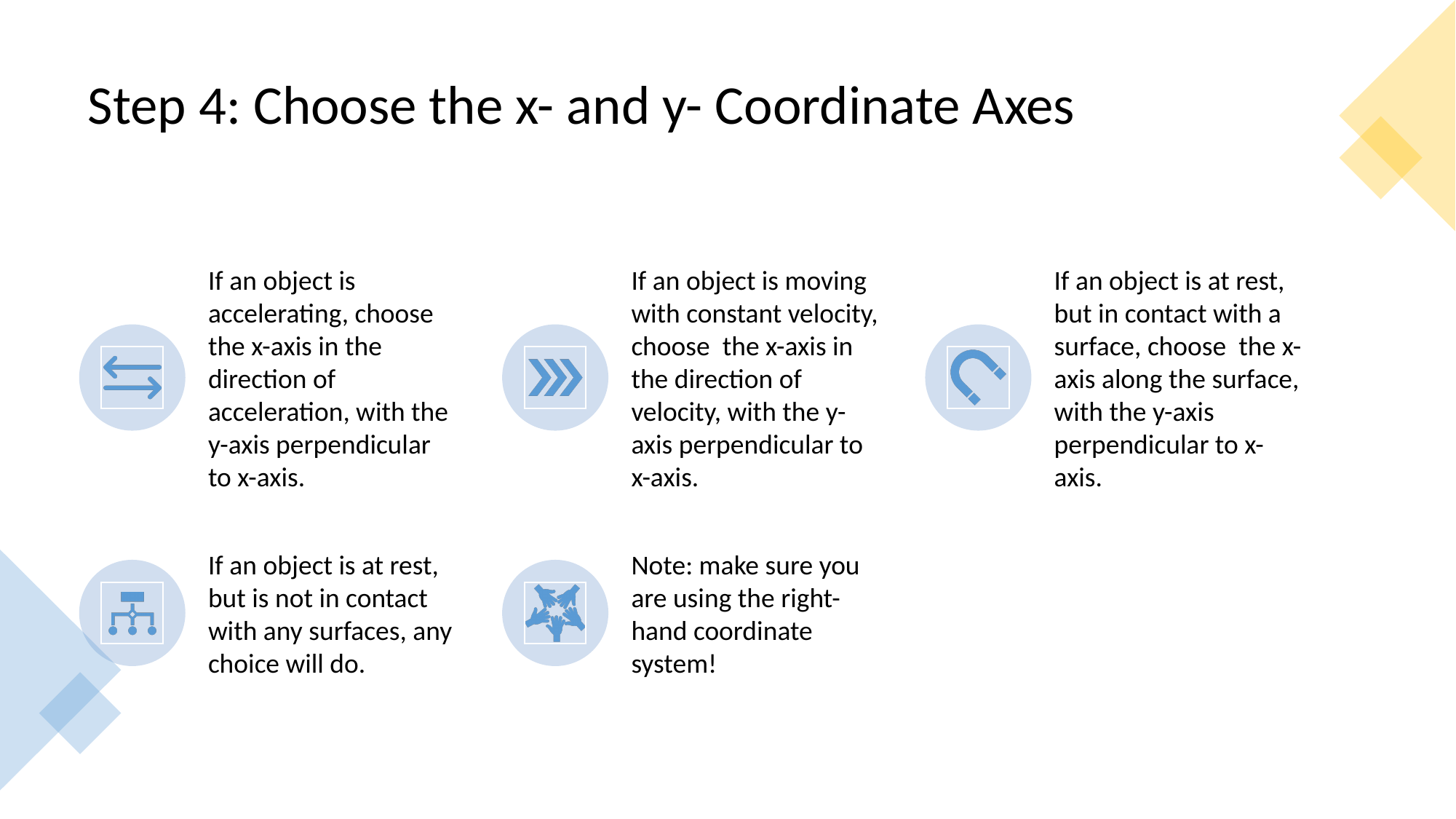

# Step 4: Choose the x- and y- Coordinate Axes
If an object is accelerating, choose  the x-axis in the direction of acceleration, with the y-axis perpendicular to x-axis.
If an object is moving with constant velocity, choose  the x-axis in the direction of velocity, with the y-axis perpendicular to x-axis.
If an object is at rest, but in contact with a surface, choose  the x-axis along the surface, with the y-axis perpendicular to x-axis.
If an object is at rest, but is not in contact with any surfaces, any choice will do.
Note: make sure you are using the right-hand coordinate system!